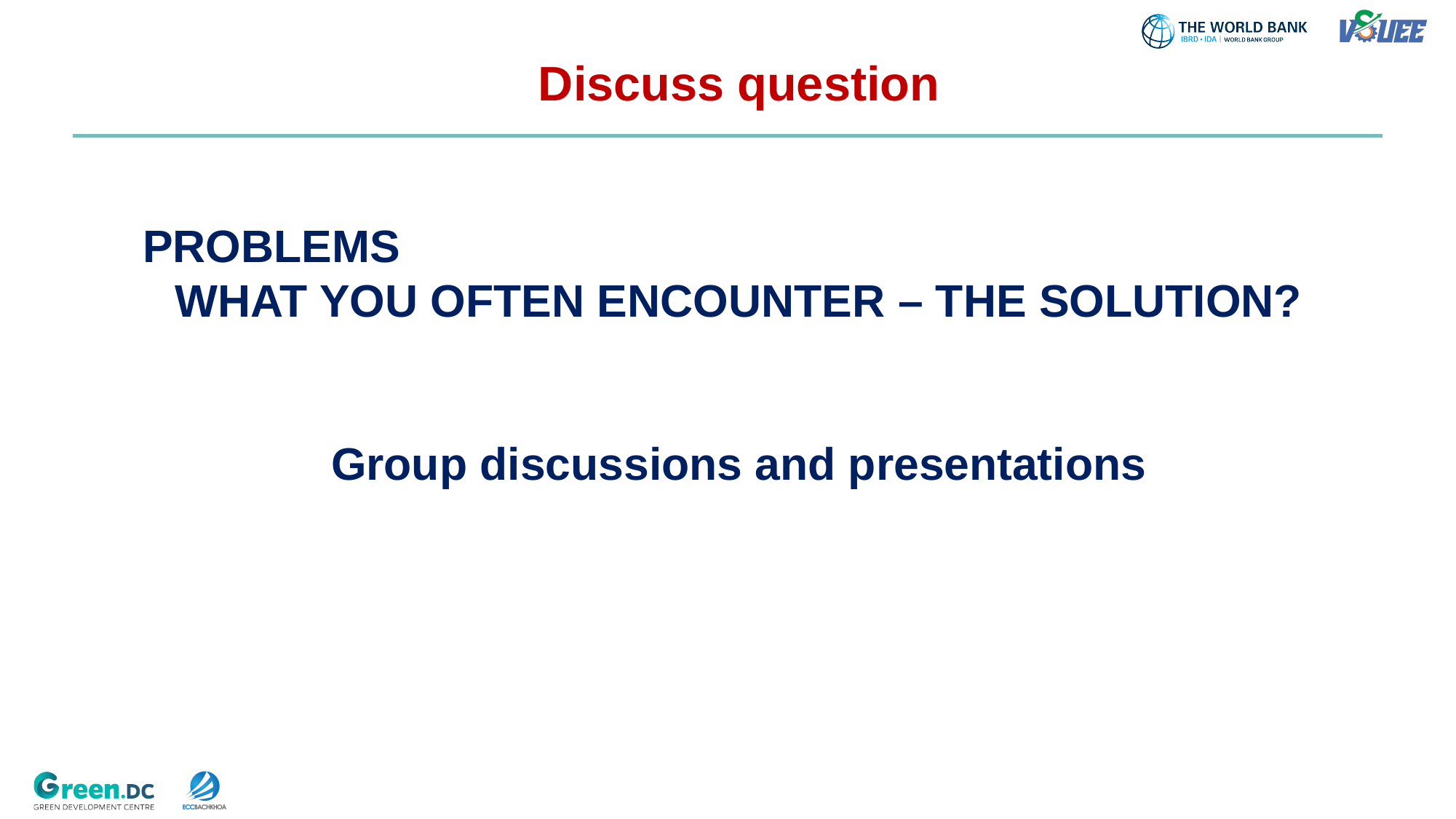

# Discuss question
PROBLEMS
WHAT YOU OFTEN ENCOUNTER – THE SOLUTION?

Group discussions and presentations